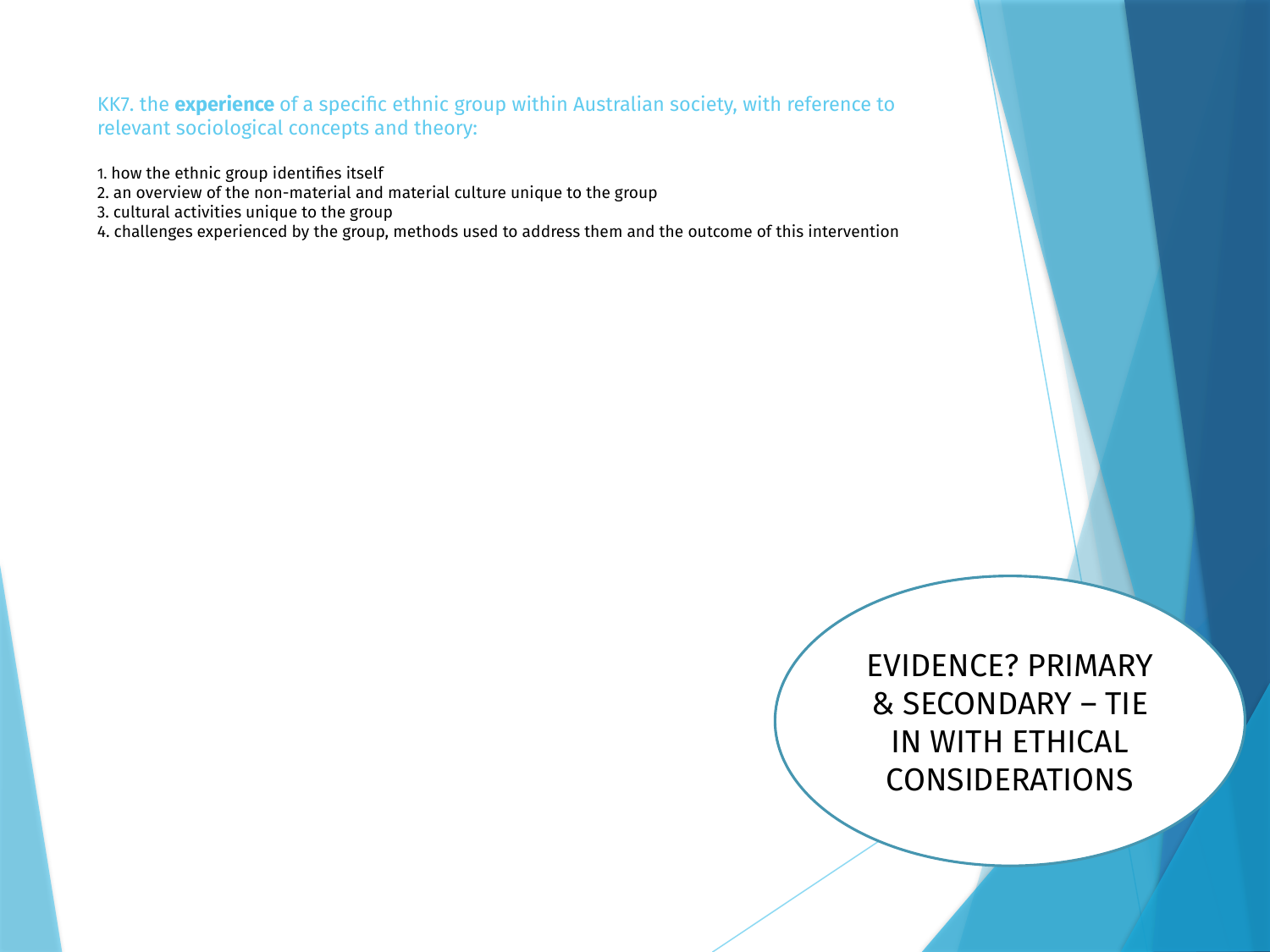

# KK7. the experience of a specific ethnic group within Australian society, with reference to relevant sociological concepts and theory: 1. how the ethnic group identifies itself 2. an overview of the non-material and material culture unique to the group 3. cultural activities unique to the group 4. challenges experienced by the group, methods used to address them and the outcome of this intervention
EVIDENCE? PRIMARY & SECONDARY – TIE IN WITH ETHICAL CONSIDERATIONS